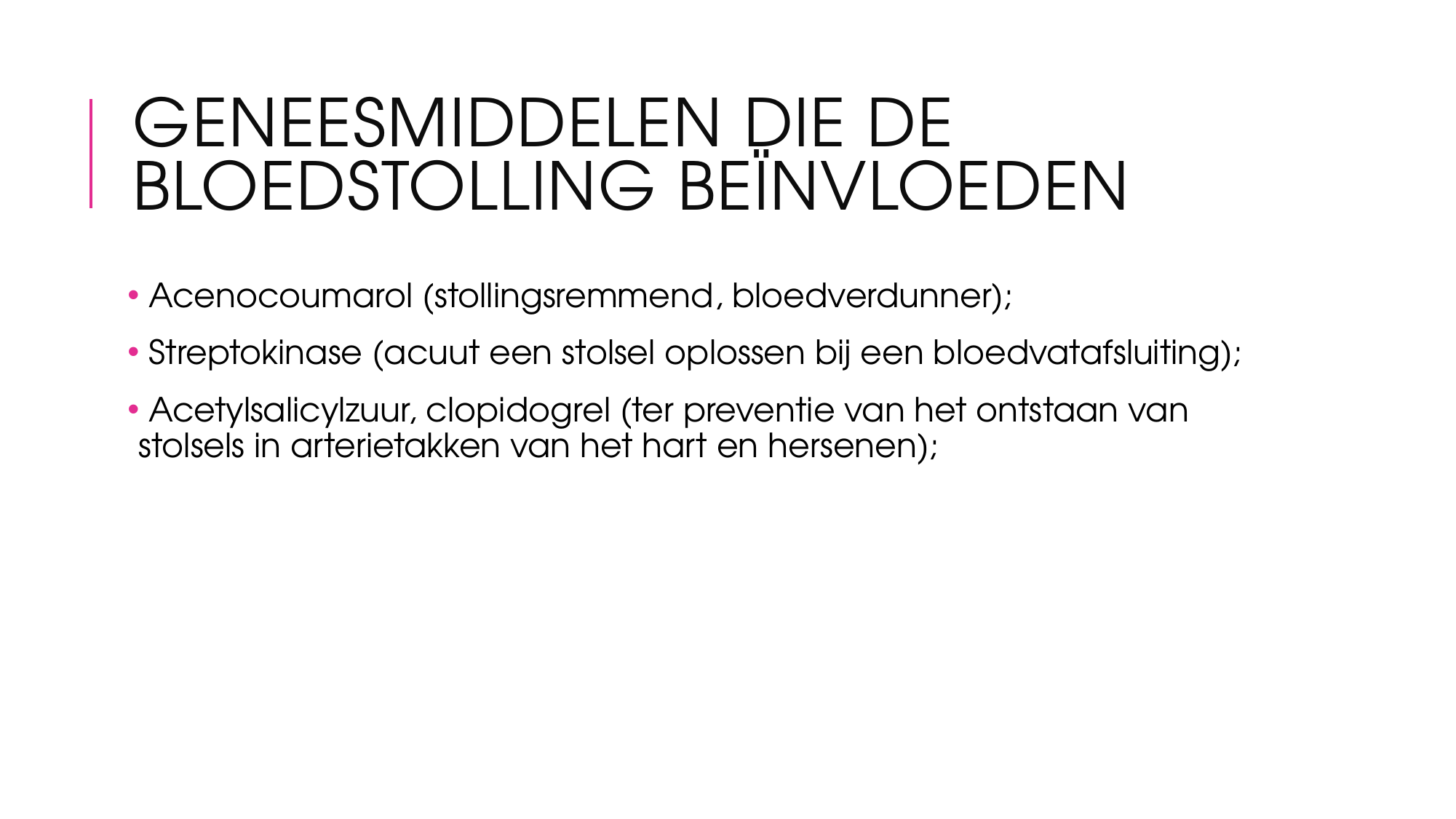

# Geneesmiddelen die de bloedstolling beïnvloeden
 Acenocoumarol (stollingsremmend, bloedverdunner);
 Streptokinase (acuut een stolsel oplossen bij een bloedvatafsluiting);
 Acetylsalicylzuur, clopidogrel (ter preventie van het ontstaan van stolsels in arterietakken van het hart en hersenen);